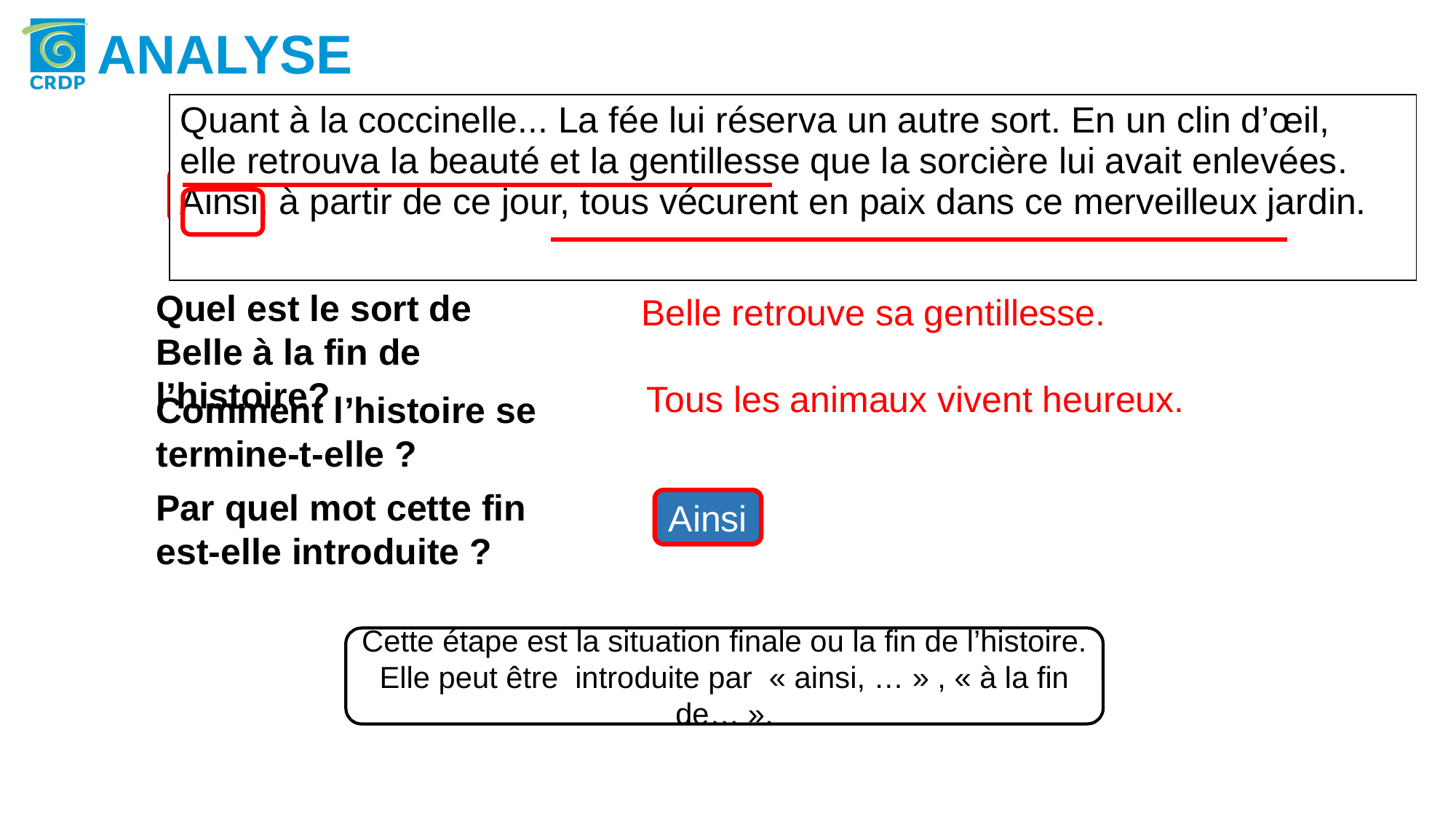

ANALYSE
| Quant à la coccinelle... La fée lui réserva un autre sort. En un clin d’œil, elle retrouva la beauté et la gentillesse que la sorcière lui avait enlevées. Ainsi, à partir de ce jour, tous vécurent en paix dans ce merveilleux jardin. |
| --- |
Ainsi

Quel est le sort de Belle à la fin de l’histoire?
Belle retrouve sa gentillesse.
Tous les animaux vivent heureux.
Comment l’histoire se termine-t-elle ?
Par quel mot cette fin est-elle introduite ?
Ainsi
Cette étape est la situation finale ou la fin de l’histoire.
Elle peut être  introduite par  « ainsi, … » , « à la fin de… ».